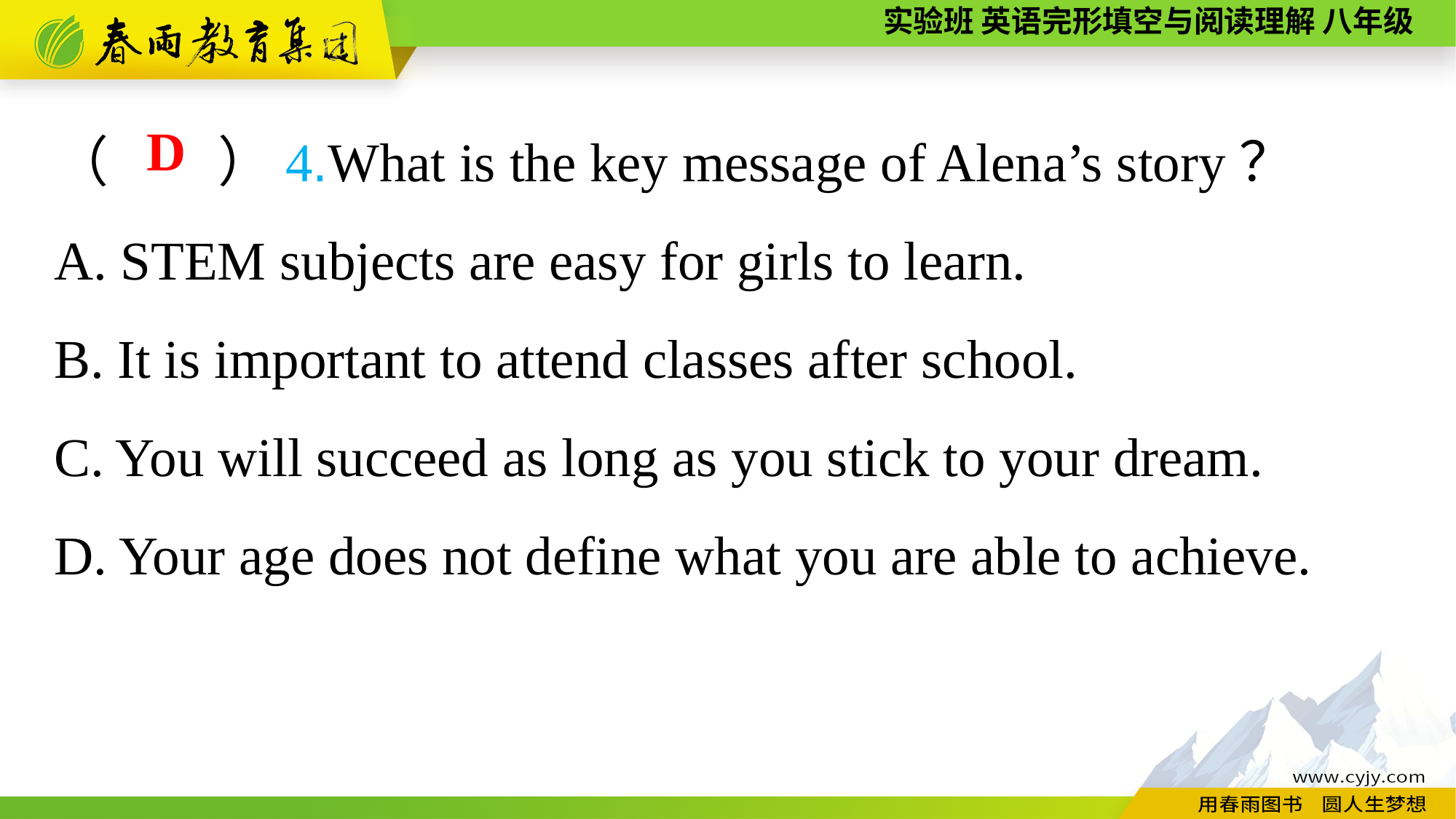

（　　）4.What is the key message of Alena’s story？
A. STEM subjects are easy for girls to learn.
B. It is important to attend classes after school.
C. You will succeed as long as you stick to your dream.
D. Your age does not define what you are able to achieve.
D